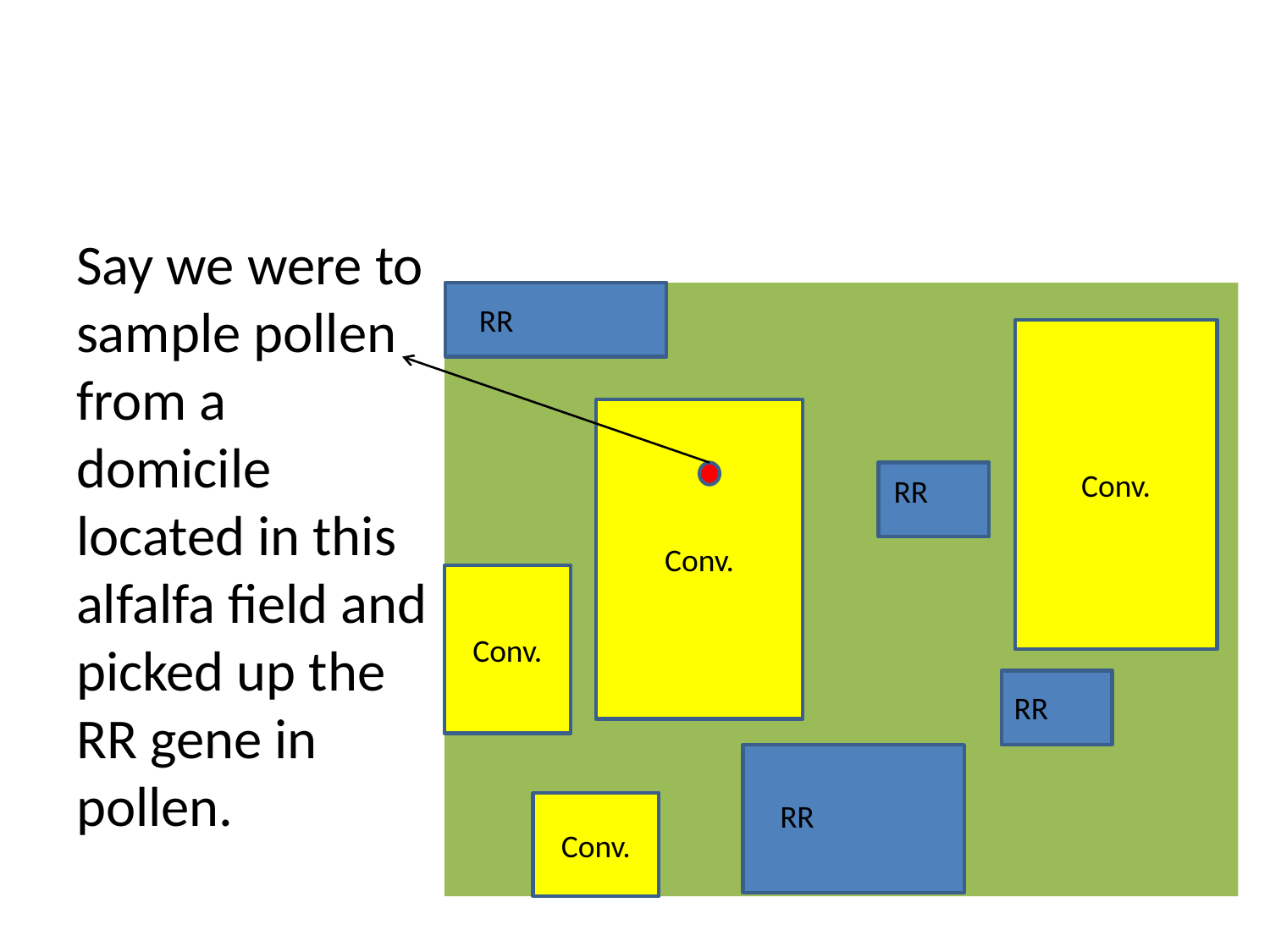

#
Say we were to sample pollen from a domicile located in this alfalfa field and picked up the RR gene in pollen.

RR
Conv.
Conv.

RR
Conv.

RR

RR
Conv.